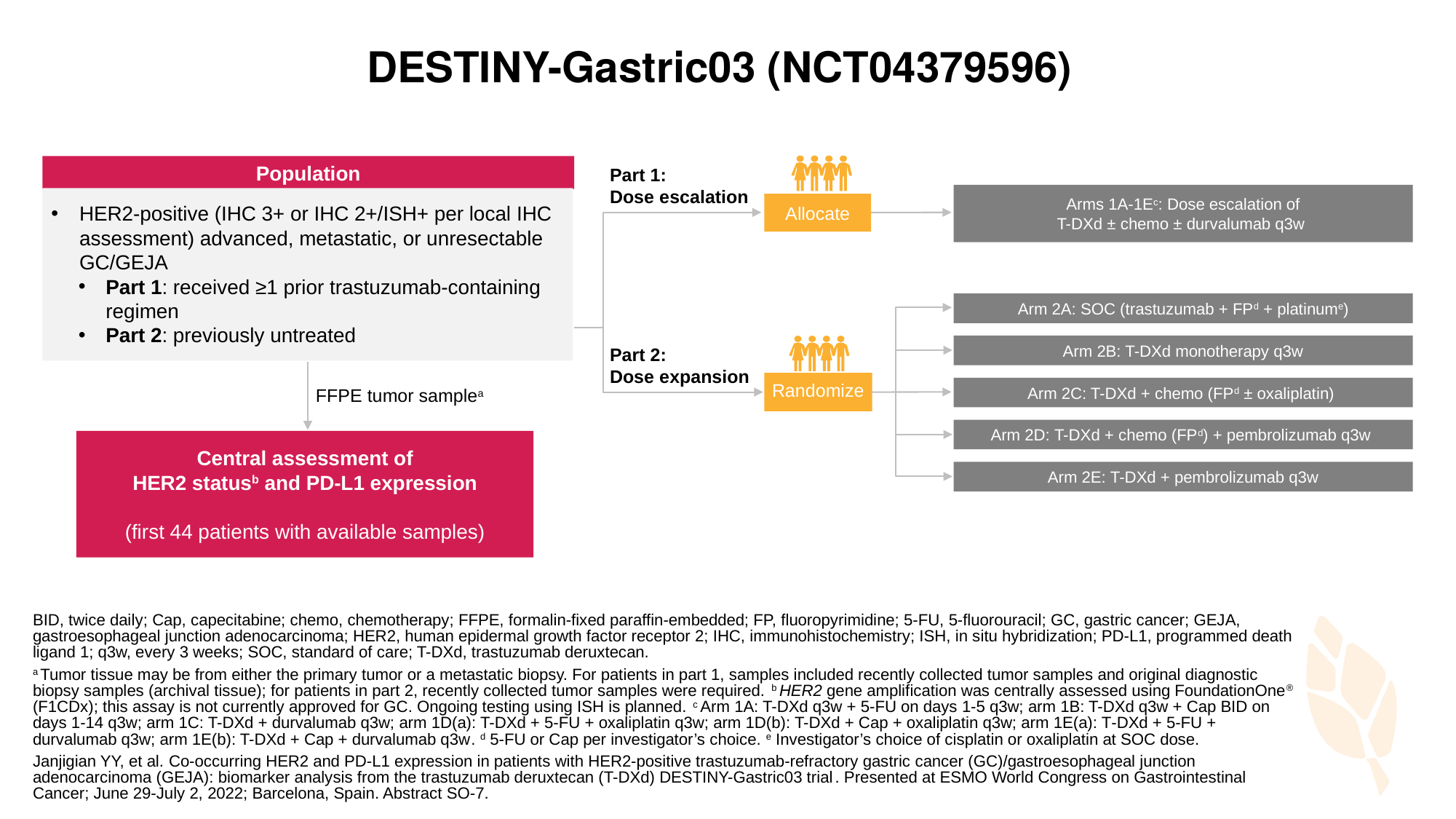

# DESTINY-Gastric03 (NCT04379596)

Population
Part 1:
Dose escalation
Arms 1A-1Ec: Dose escalation of
T-DXd ± chemo ± durvalumab q3w
Patient Population

Allocate
HER2-positive (IHC 3+ or IHC 2+/ISH+ per local IHC assessment) advanced, metastatic, or unresectable GC/GEJA
Part 1: received ≥1 prior trastuzumab‑containing regimen
Part 2: previously untreated

Arm 2A: SOC (trastuzumab + FPd + platinume)

Arm 2B: T-DXd monotherapy q3w

Part 2:
Dose expansion
Randomize
Arm 2C: T-DXd + chemo (FPd ± oxaliplatin)
FFPE tumor samplea
Arm 2D: T-DXd + chemo (FPd) + pembrolizumab q3w
Central assessment of
HER2 statusb and PD-L1 expression

(first 44 patients with available samples)
Arm 2E: T-DXd + pembrolizumab q3w
BID, twice daily; Cap, capecitabine; chemo, chemotherapy; FFPE, formalin-fixed paraffin-embedded; FP, fluoropyrimidine; 5-FU, 5-fluorouracil; GC, gastric cancer; GEJA, gastroesophageal junction adenocarcinoma; HER2, human epidermal growth factor receptor 2; IHC, immunohistochemistry; ISH, in situ hybridization; PD-L1, programmed death ligand 1; q3w, every 3 weeks; SOC, standard of care; T-DXd, trastuzumab deruxtecan.
a Tumor tissue may be from either the primary tumor or a metastatic biopsy. For patients in part 1, samples included recently collected tumor samples and original diagnostic biopsy samples (archival tissue); for patients in part 2, recently collected tumor samples were required. b HER2 gene amplification was centrally assessed using FoundationOne® (F1CDx); this assay is not currently approved for GC. Ongoing testing using ISH is planned. c Arm 1A: T-DXd q3w + 5-FU on days 1-5 q3w; arm 1B: T-DXd q3w + Cap BID on days 1-14 q3w; arm 1C: T-DXd + durvalumab q3w; arm 1D(a): T-DXd + 5-FU + oxaliplatin q3w; arm 1D(b): T-DXd + Cap + oxaliplatin q3w; arm 1E(a): T‑DXd + 5-FU + durvalumab q3w; arm 1E(b): T-DXd + Cap + durvalumab q3w. d 5-FU or Cap per investigator’s choice. e Investigator’s choice of cisplatin or oxaliplatin at SOC dose.
Janjigian YY, et al. Co-occurring HER2 and PD-L1 expression in patients with HER2-positive trastuzumab-refractory gastric cancer (GC)/gastroesophageal junction adenocarcinoma (GEJA): biomarker analysis from the trastuzumab deruxtecan (T-DXd) DESTINY-Gastric03 trial. Presented at ESMO World Congress on Gastrointestinal Cancer; June 29-July 2, 2022; Barcelona, Spain. Abstract SO-7.